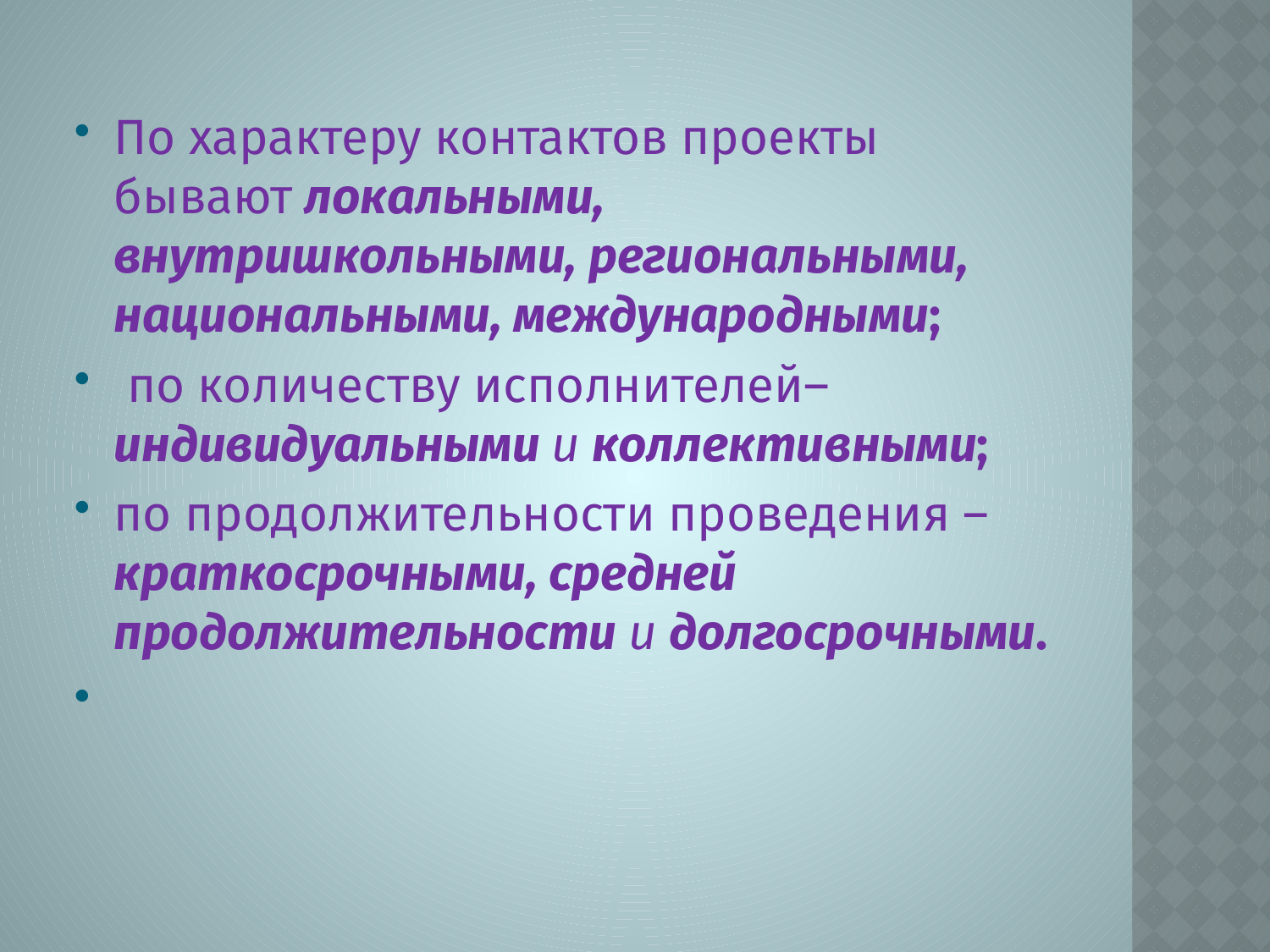

По характеру контактов проекты бывают локальными, внутришкольными, региональными, национальными, международными;
 по количеству исполнителей–индивидуальными и коллективными;
по продолжительности проведения – краткосрочными, средней продолжительности и долгосрочными.